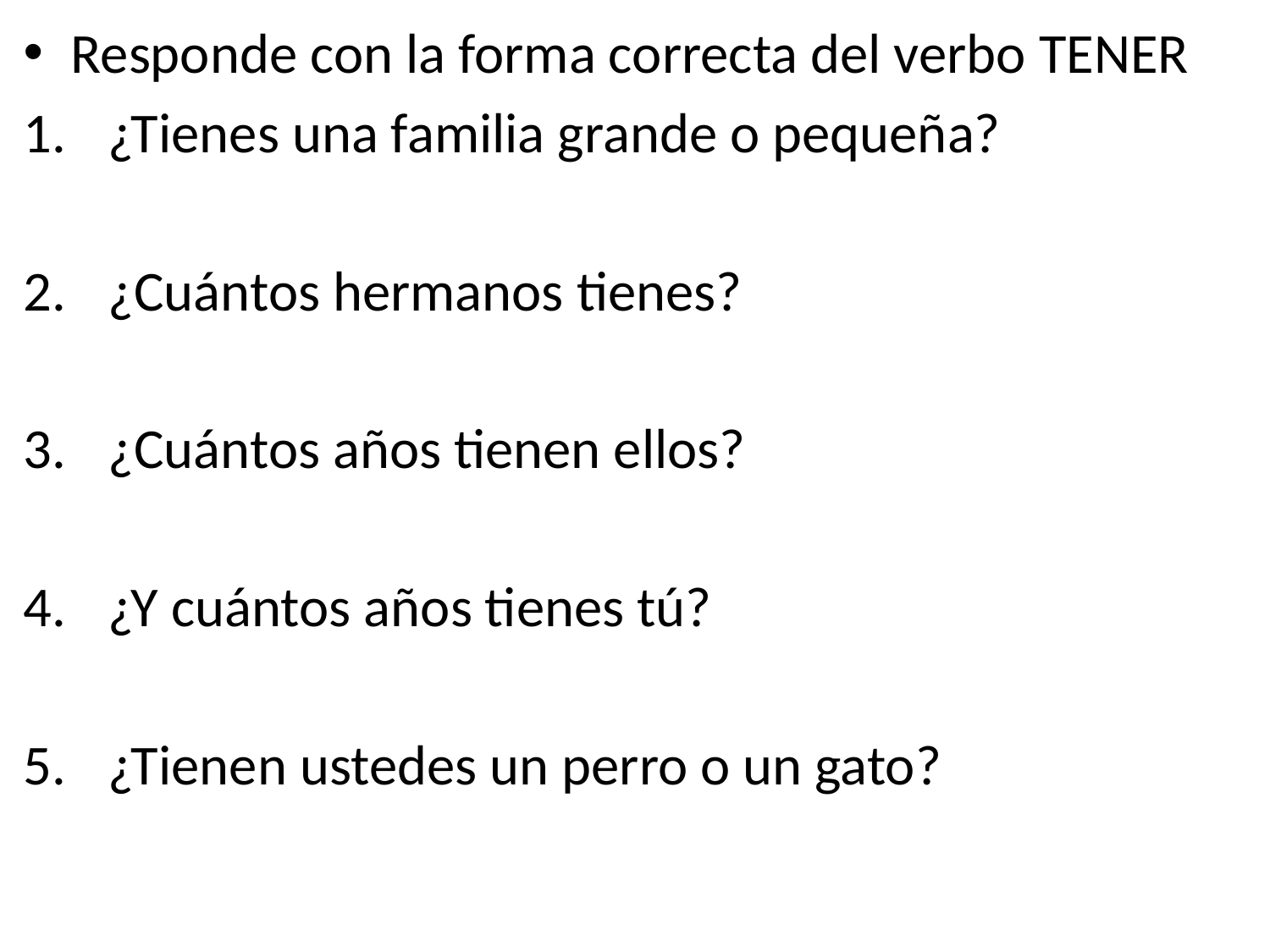

Responde con la forma correcta del verbo TENER
¿Tienes una familia grande o pequeña?

¿Cuántos hermanos tienes?

¿Cuántos años tienen ellos?

¿Y cuántos años tienes tú?

¿Tienen ustedes un perro o un gato?